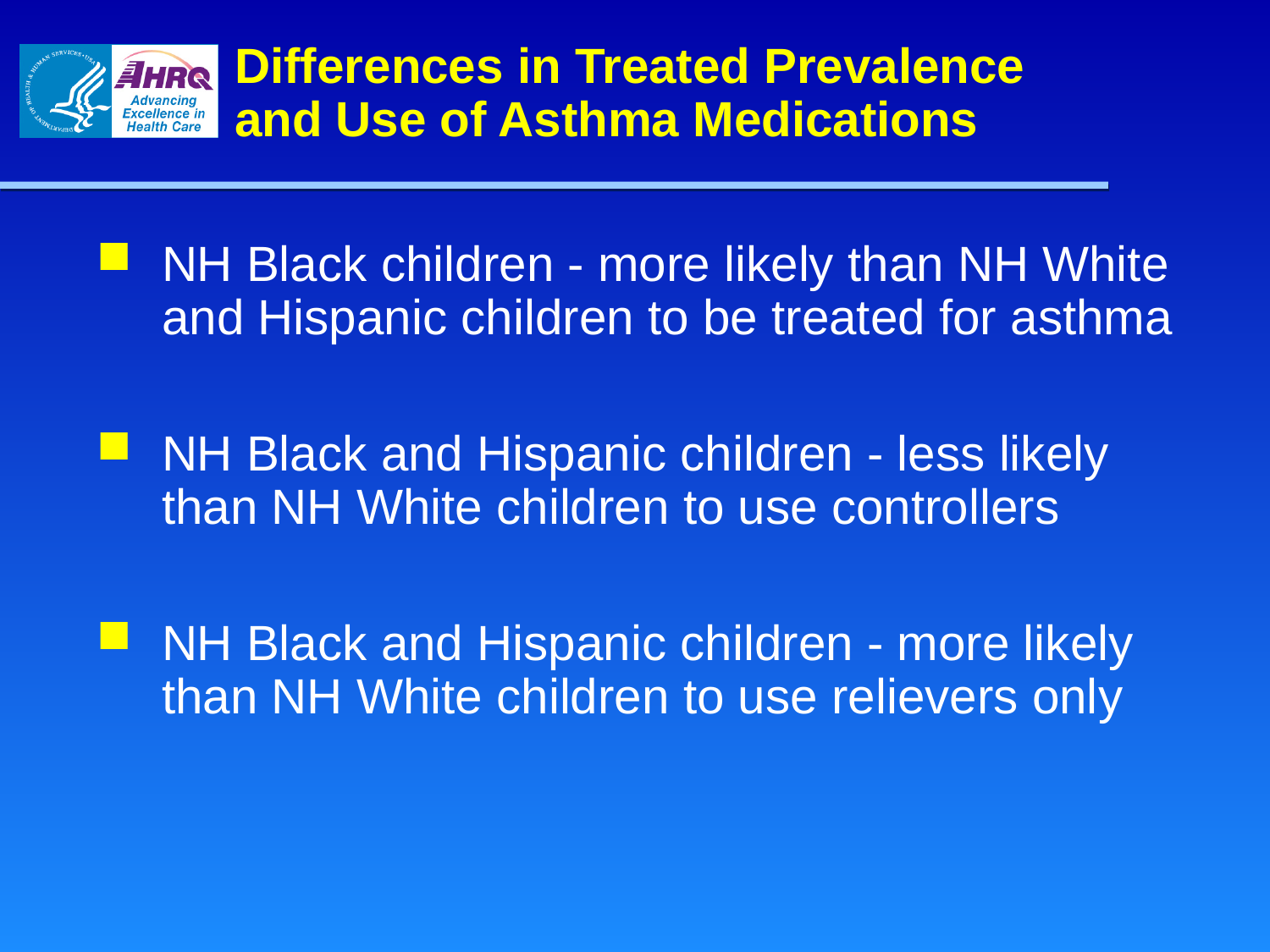

# Differences in Treated Prevalence and Use of Asthma Medications
NH Black children - more likely than NH White and Hispanic children to be treated for asthma

NH Black and Hispanic children - less likely  than NH White children to use controllers

NH Black and Hispanic children - more likely  than NH White children to use relievers only